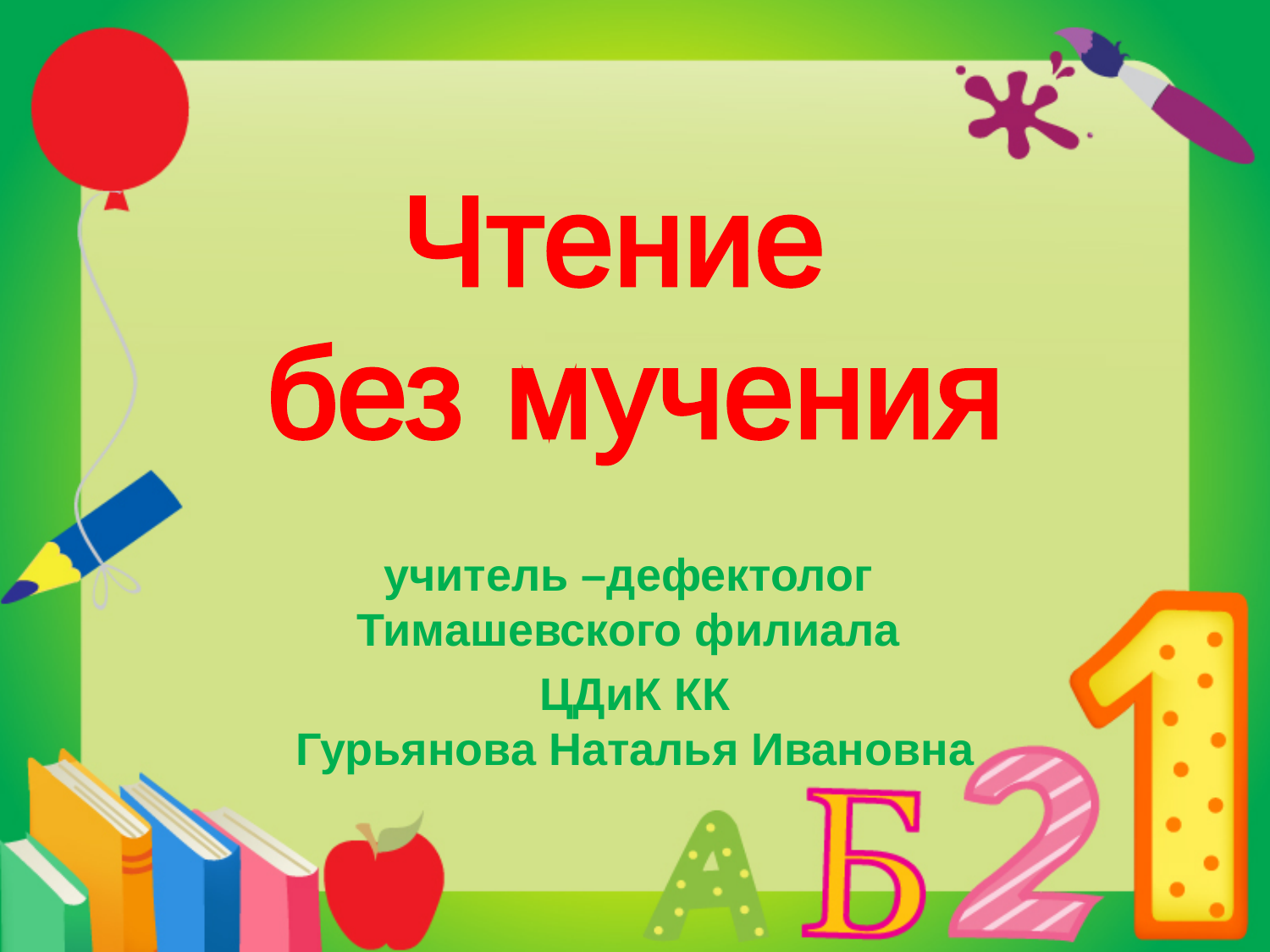

# Чтение без мучения
учитель –дефектолог
Тимашевского филиала
ЦДиК КК
Гурьянова Наталья Ивановна